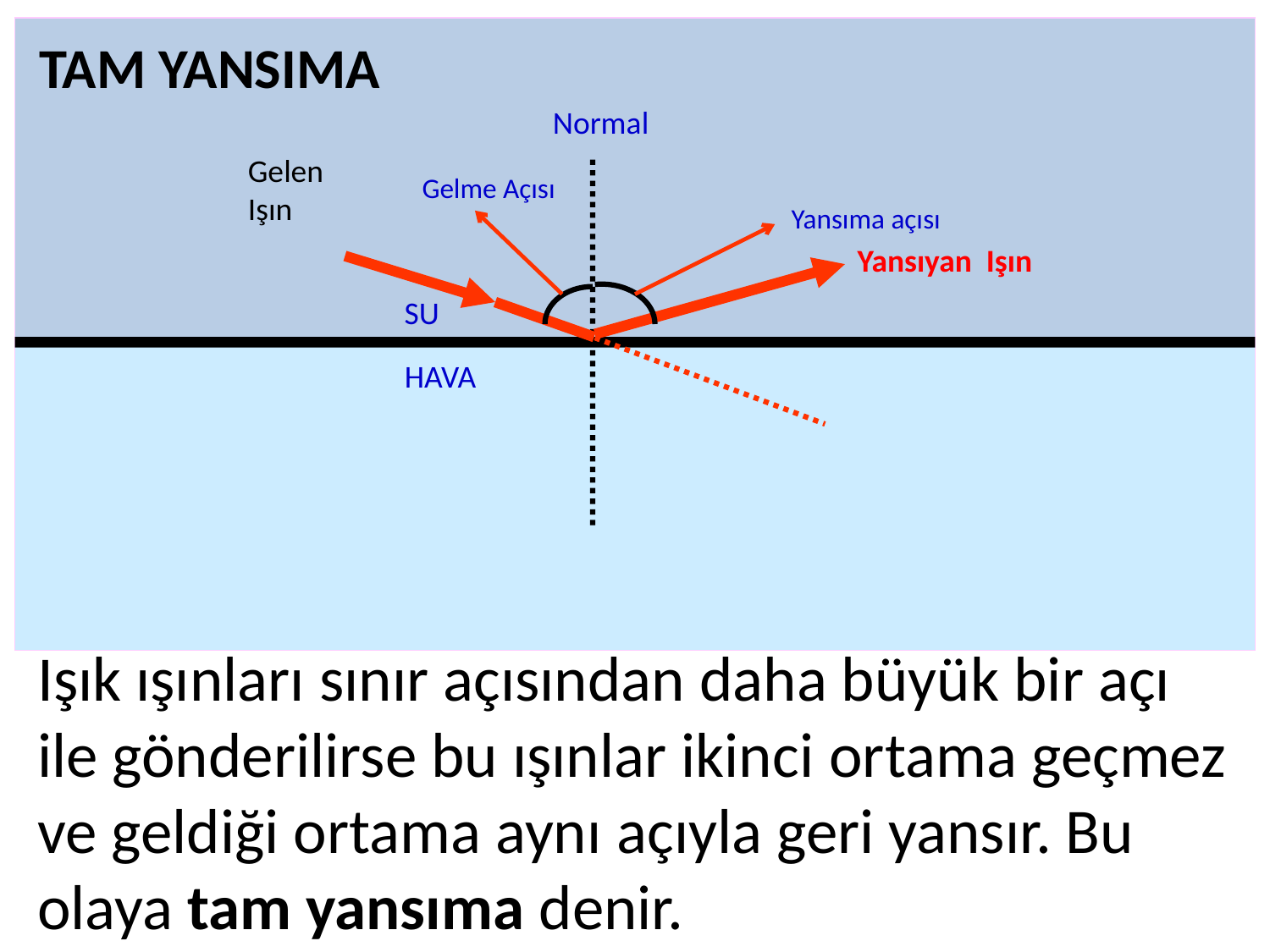

TAM YANSIMA
Normal
Gelen
Işın

Gelme Açısı
Yansıma açısı

Yansıyan  Işın

SU

HAVA
Işık ışınları sınır açısından daha büyük bir açı ile gönderilirse bu ışınlar ikinci ortama geçmez ve geldiği ortama aynı açıyla geri yansır. Bu olaya tam yansıma denir.